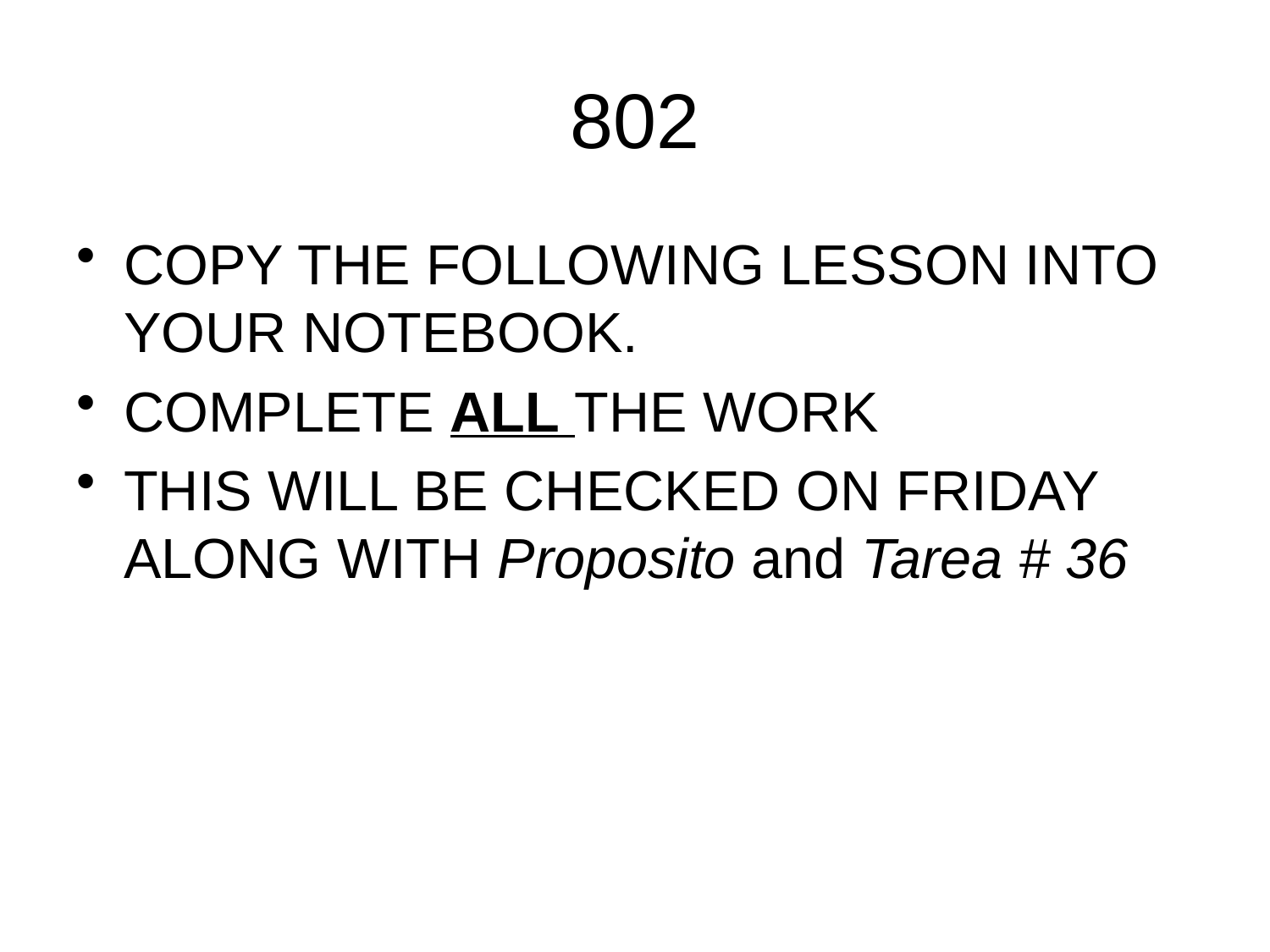

# 802
COPY THE FOLLOWING LESSON INTO YOUR NOTEBOOK.
COMPLETE ALL THE WORK
THIS WILL BE CHECKED ON FRIDAY ALONG WITH Proposito and Tarea # 36